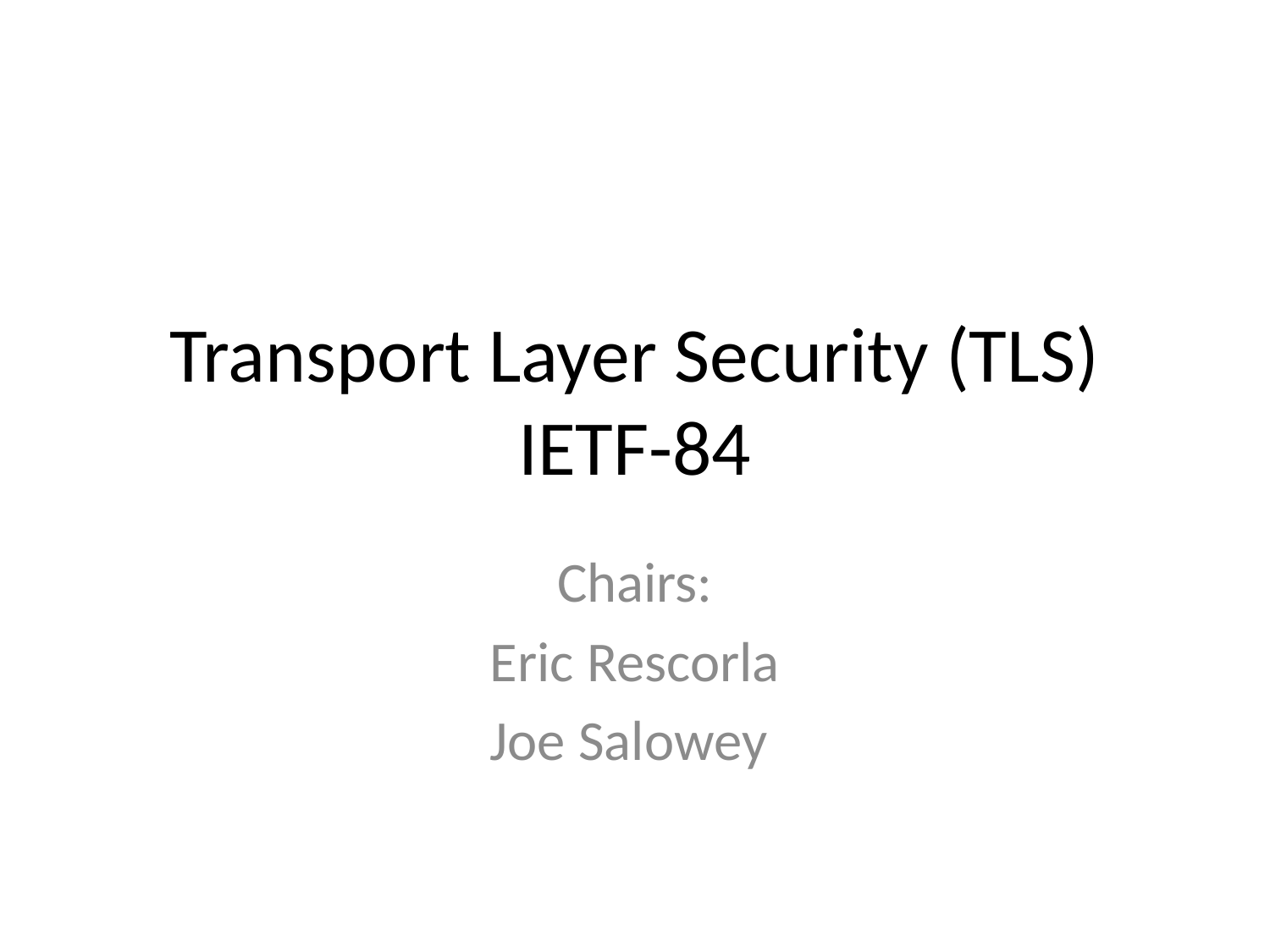

# Transport Layer Security (TLS) IETF-84
Chairs:
Eric Rescorla
Joe Salowey